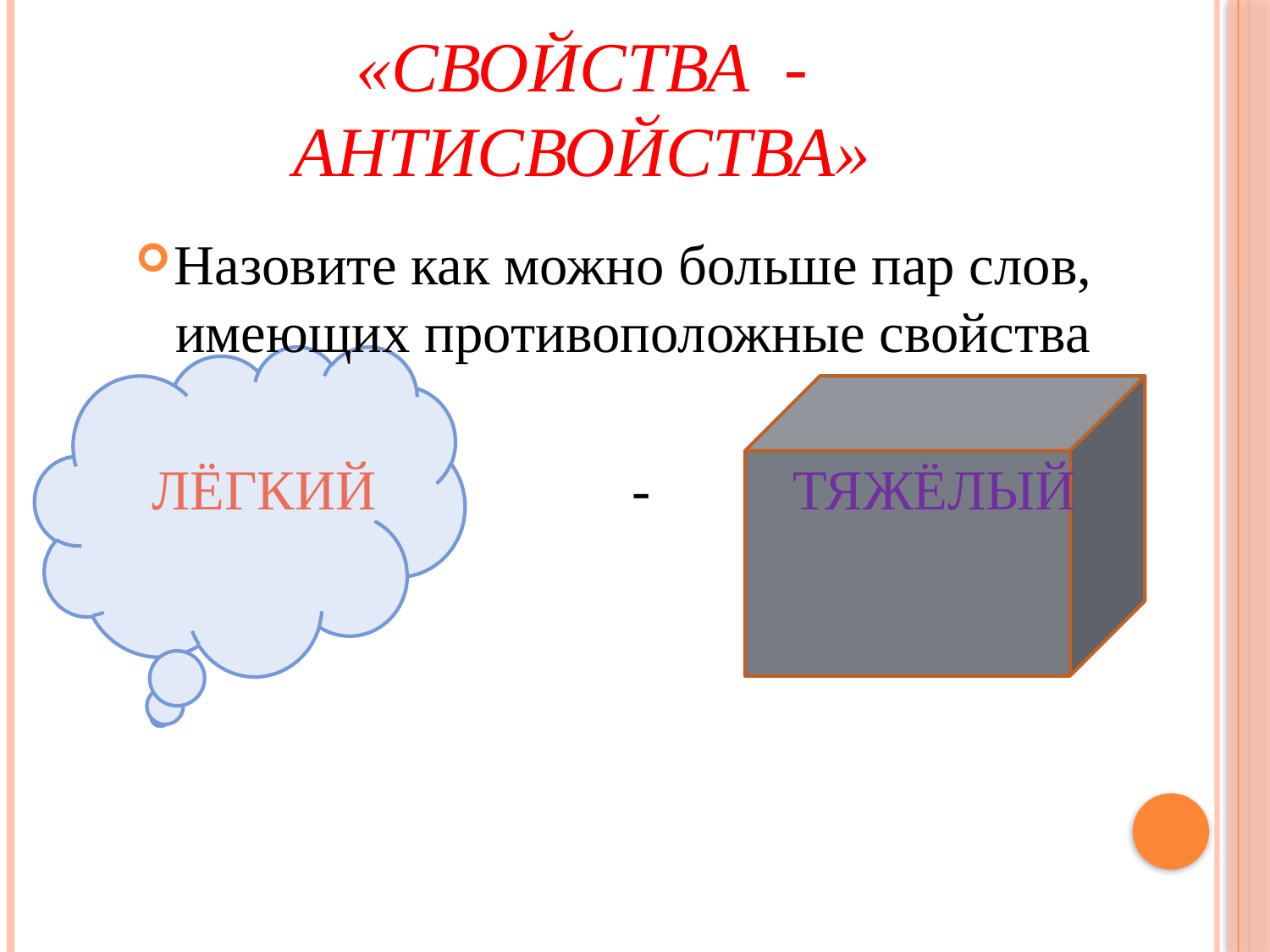

# «Свойства  - антисвойства»
Назовите как можно больше пар слов, имеющих противоположные свойства

ЛЁГКИЙ                  -          ТЯЖЁЛЫЙ